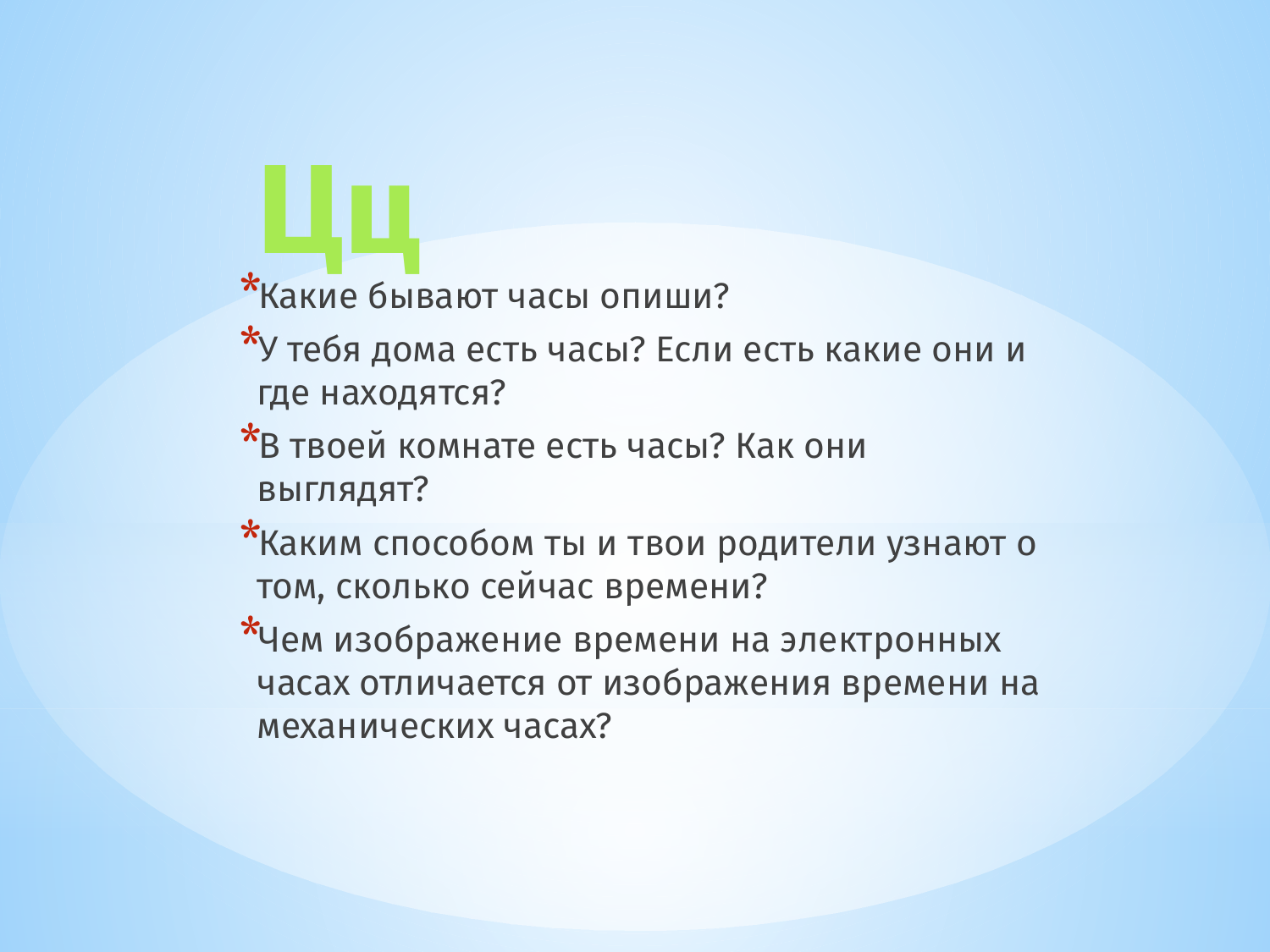

# Цц
Какие бывают часы опиши?
У тебя дома есть часы? Если есть какие они и где находятся?
В твоей комнате есть часы? Как они выглядят?
Каким способом ты и твои родители узнают о том, сколько сейчас времени?
Чем изображение времени на электронных часах отличается от изображения времени на механических часах?